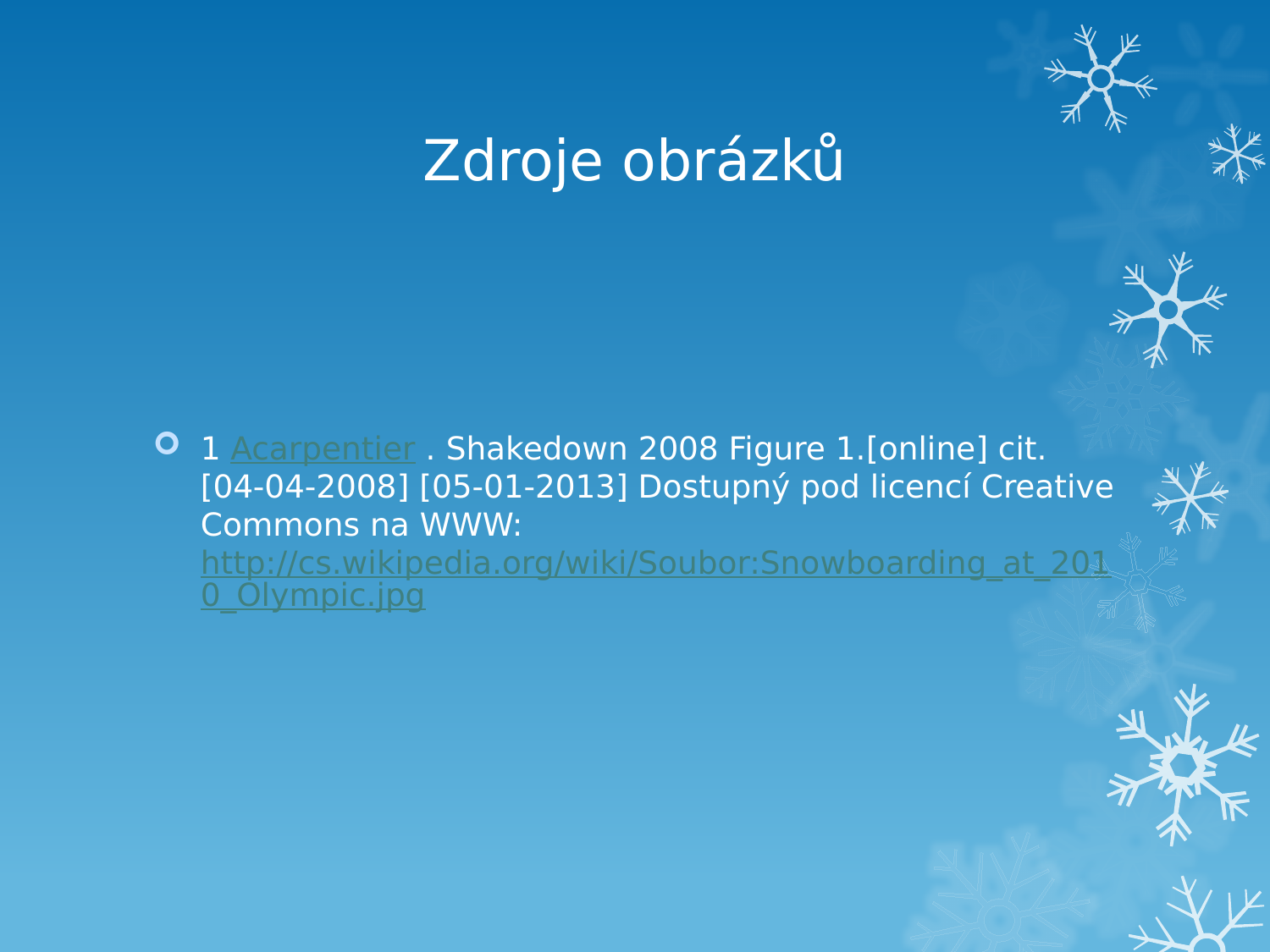

# Zdroje obrázků
1 Acarpentier . Shakedown 2008 Figure 1.[online] cit. [04-04-2008] [05-01-2013] Dostupný pod licencí Creative Commons na WWW: http://cs.wikipedia.org/wiki/Soubor:Snowboarding_at_2010_Olympic.jpg